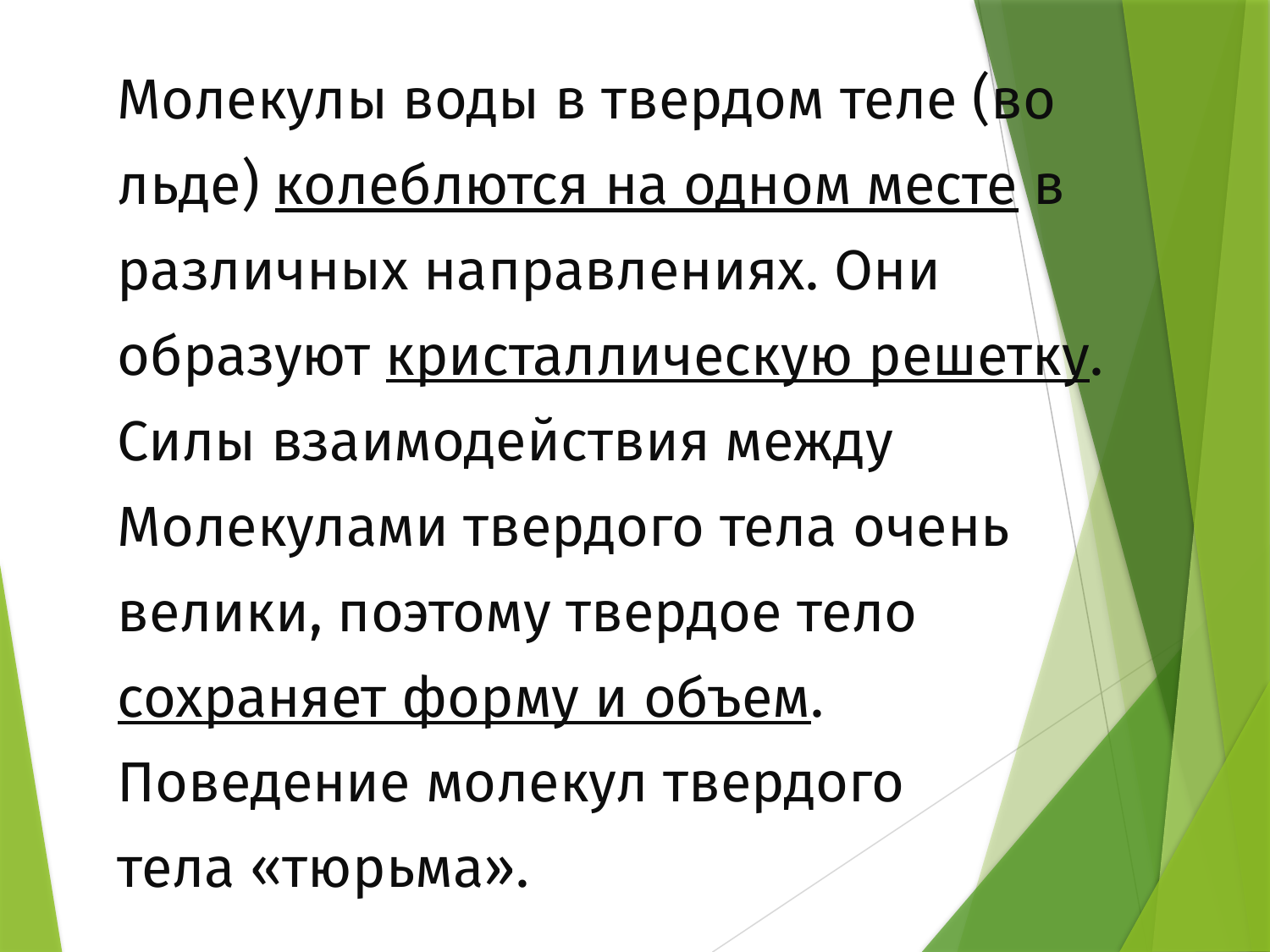

Молекулы воды в твердом теле (во
льде) колеблются на одном месте в
различных направлениях. Они
образуют кристаллическую решетку.
Силы взаимодействия между
Молекулами твердого тела очень
велики, поэтому твердое тело
сохраняет форму и объем.
Поведение молекул твердого
тела «тюрьма».

#